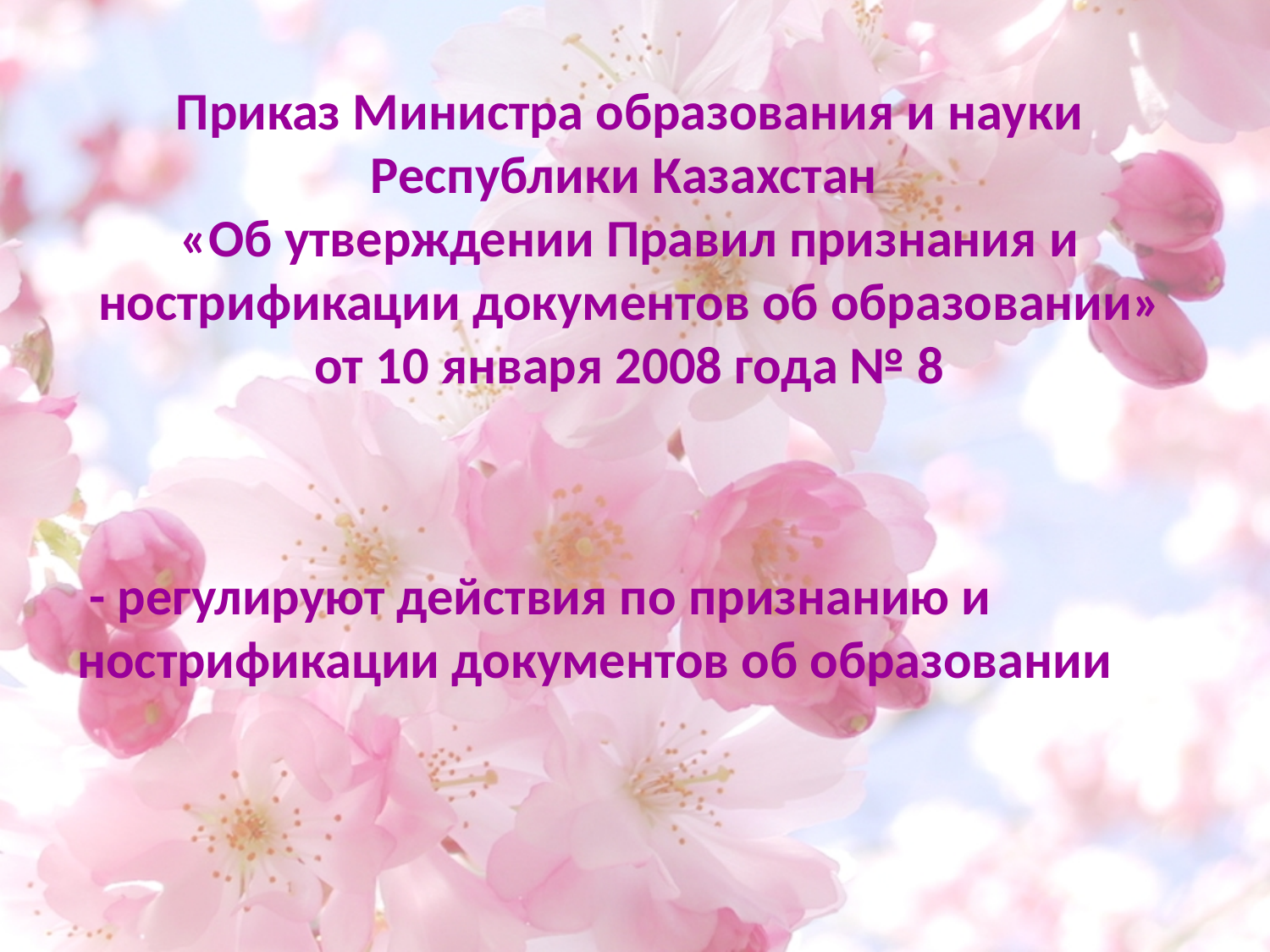

# Приказ Министра образования и науки Республики Казахстан «Об утверждении Правил признания и нострификации документов об образовании» от 10 января 2008 года № 8
 - регулируют действия по признанию и нострификации документов об образовании